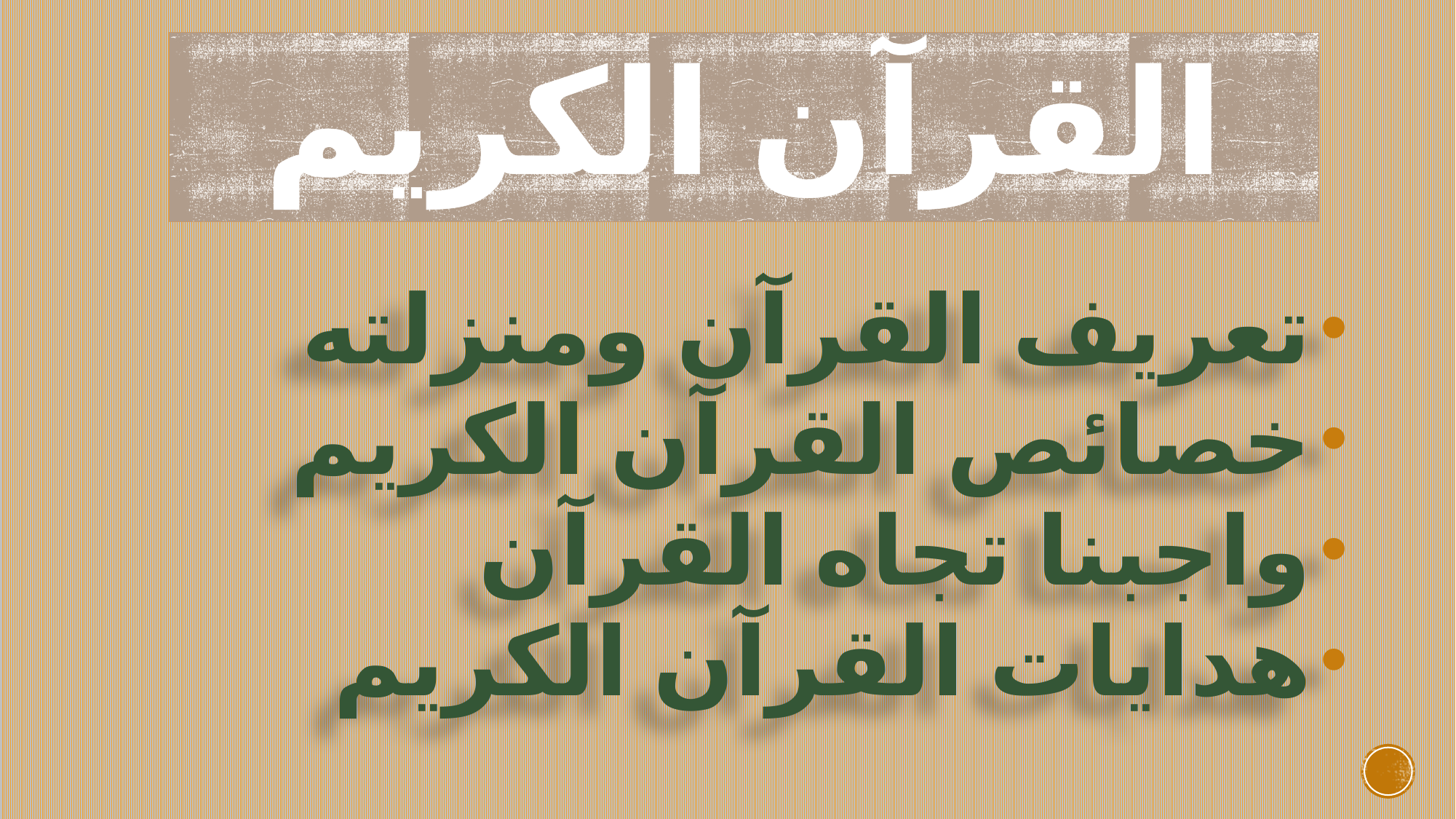

# القرآن الكريم
تعريف القرآن ومنزلته
خصائص القرآن الكريم
واجبنا تجاه القرآن
هدايات القرآن الكريم